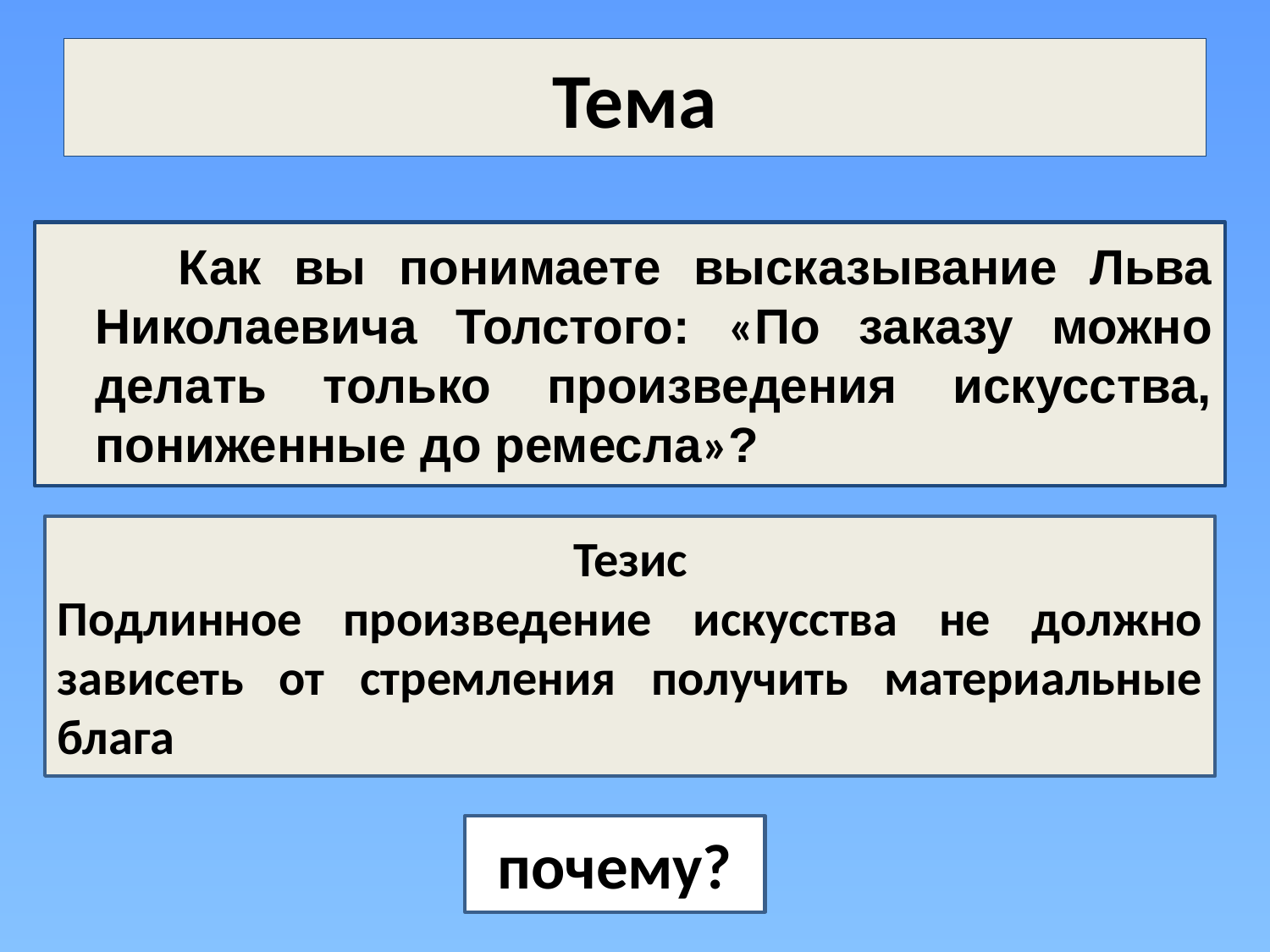

# Тема
    Как вы понимаете высказывание Льва Николаевича Толстого: «По заказу можно делать только произведения искусства, пониженные до ремесла»?
                                              Тезис
Подлинное произведение искусства не должно зависеть от стремления получить материальные блага
почему?